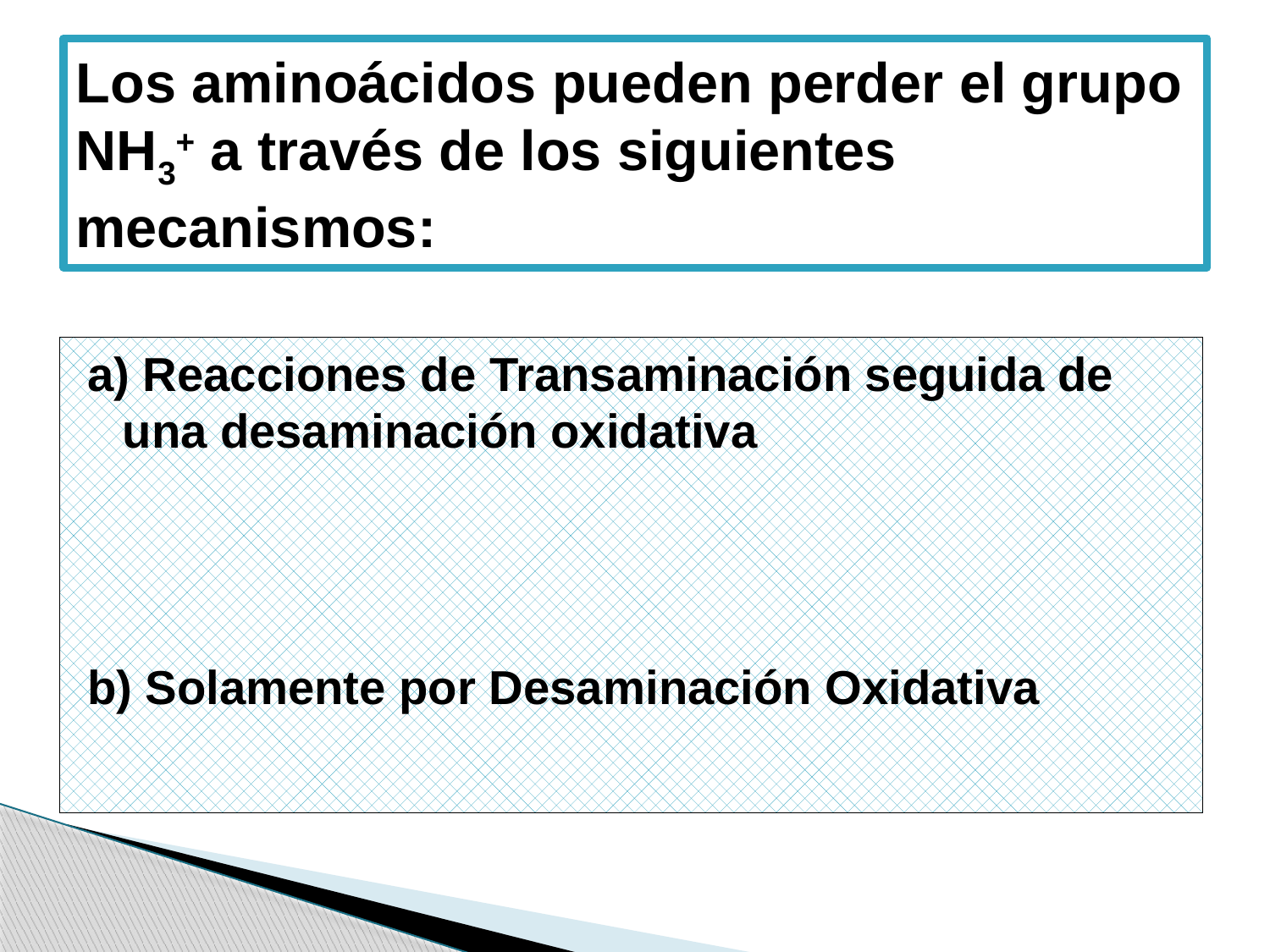

# Los aminoácidos pueden perder el grupo NH3+ a través de los siguientes mecanismos:
a) Reacciones de Transaminación seguida de una desaminación oxidativa

b) Solamente por Desaminación Oxidativa